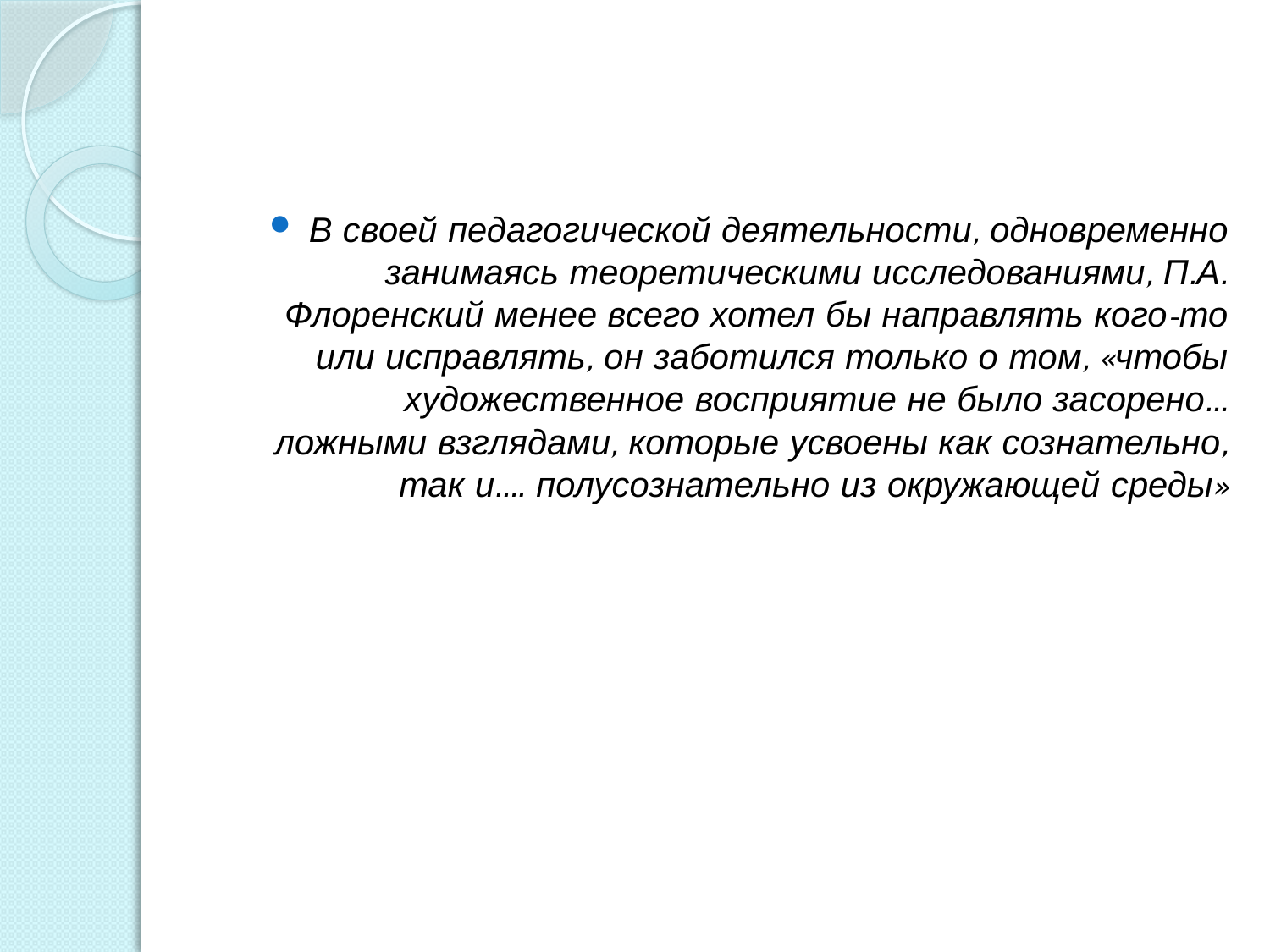

В своей педагогической деятельности, одновременно занимаясь теоретическими исследованиями, П.А. Флоренский менее всего хотел бы направлять кого-то или исправлять, он заботился только о том, «чтобы художественное восприятие не было засорено… ложными взглядами, которые усвоены как сознательно, так и…. полусознательно из окружающей среды»